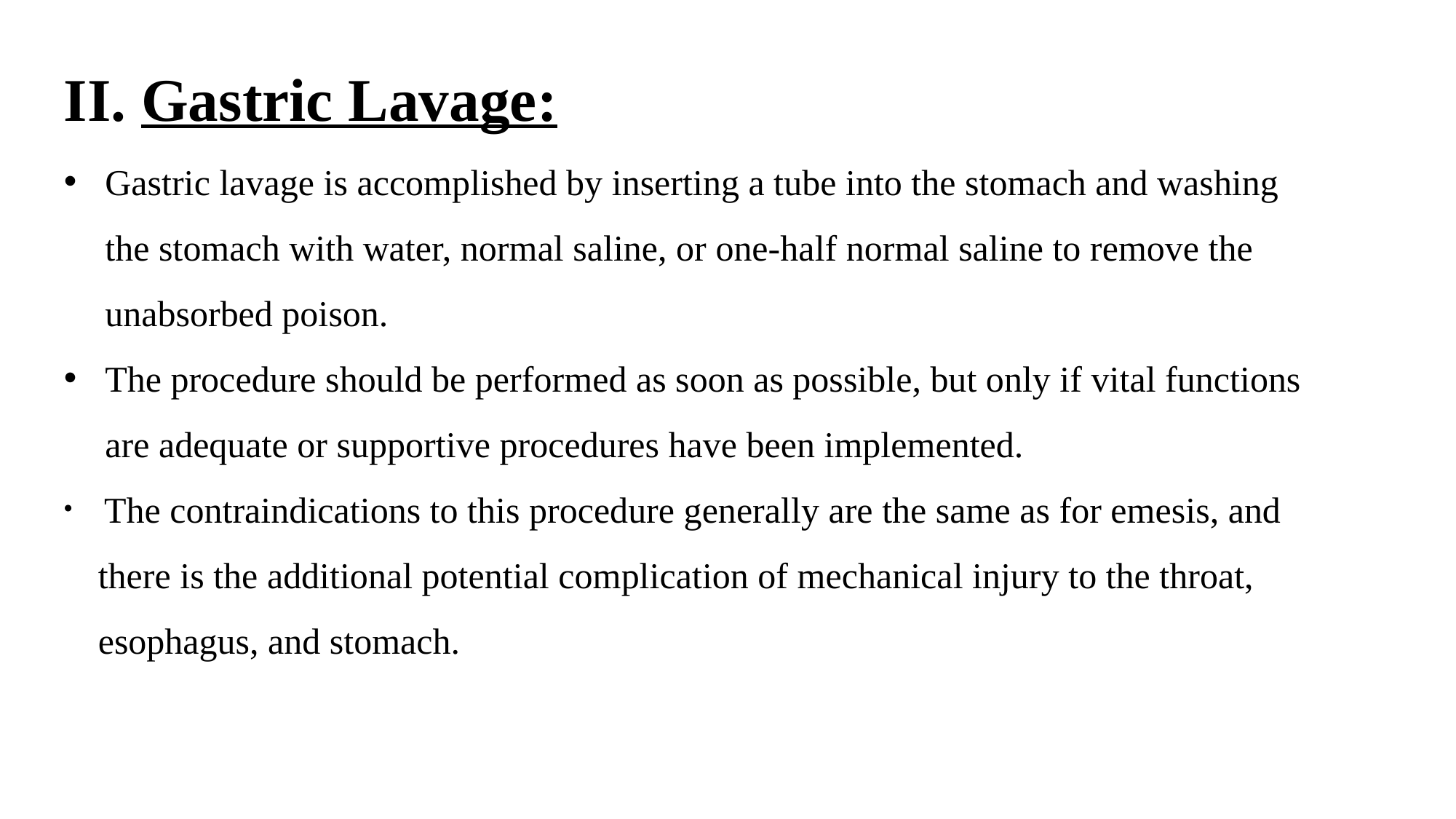

II. Gastric Lavage:
Gastric lavage is accomplished by inserting a tube into the stomach and washing the stomach with water, normal saline, or one-half normal saline to remove the unabsorbed poison.
The procedure should be performed as soon as possible, but only if vital functions are adequate or supportive procedures have been implemented.
 The contraindications to this procedure generally are the same as for emesis, and there is the additional potential complication of mechanical injury to the throat, esophagus, and stomach.